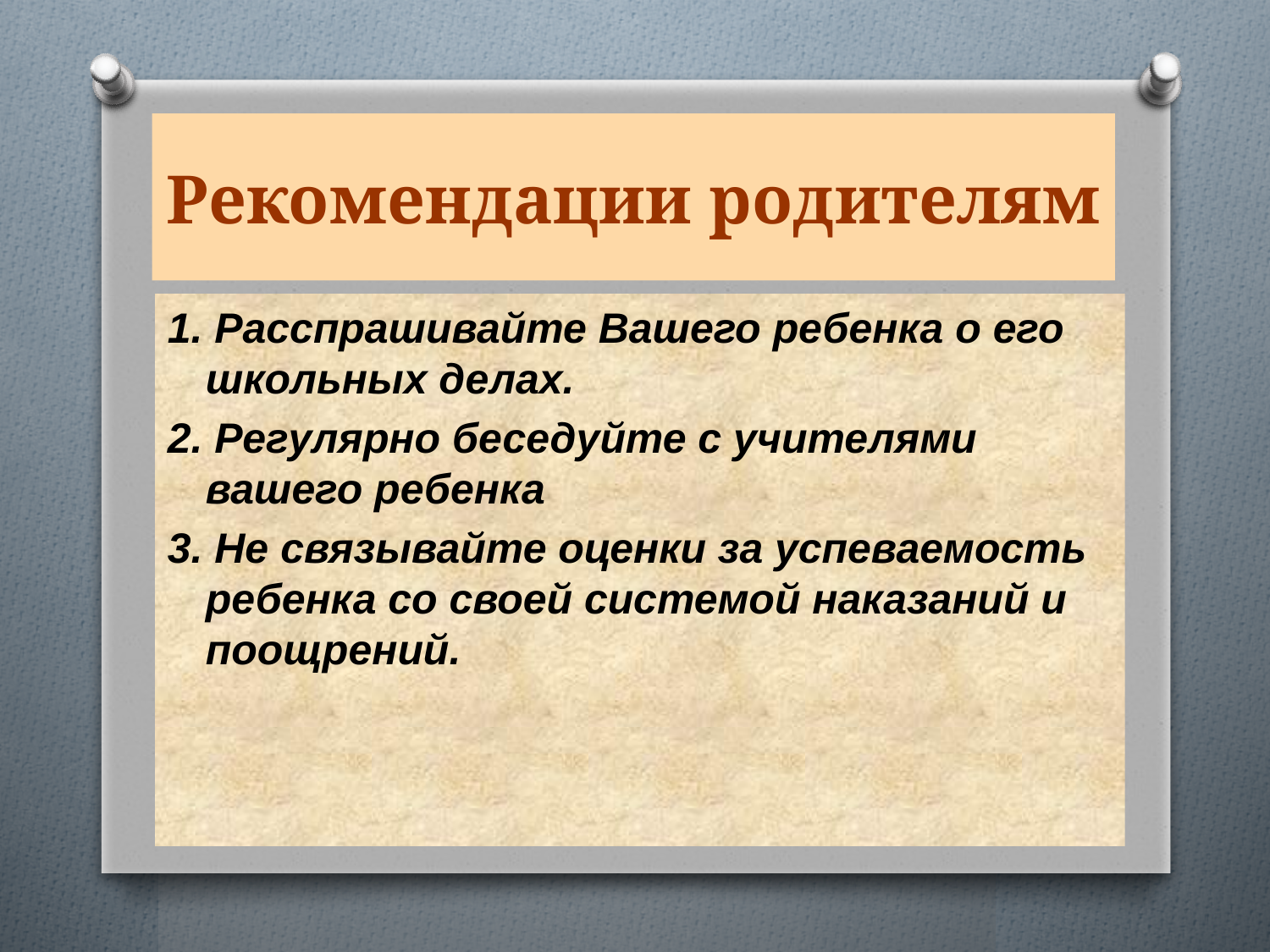

# Рекомендации родителям
1. Расспрашивайте Вашего ребенка о его школьных делах.
2. Регулярно беседуйте с учителями вашего ребенка
3. Не связывайте оценки за успеваемость ребенка со своей системой наказаний и поощрений.